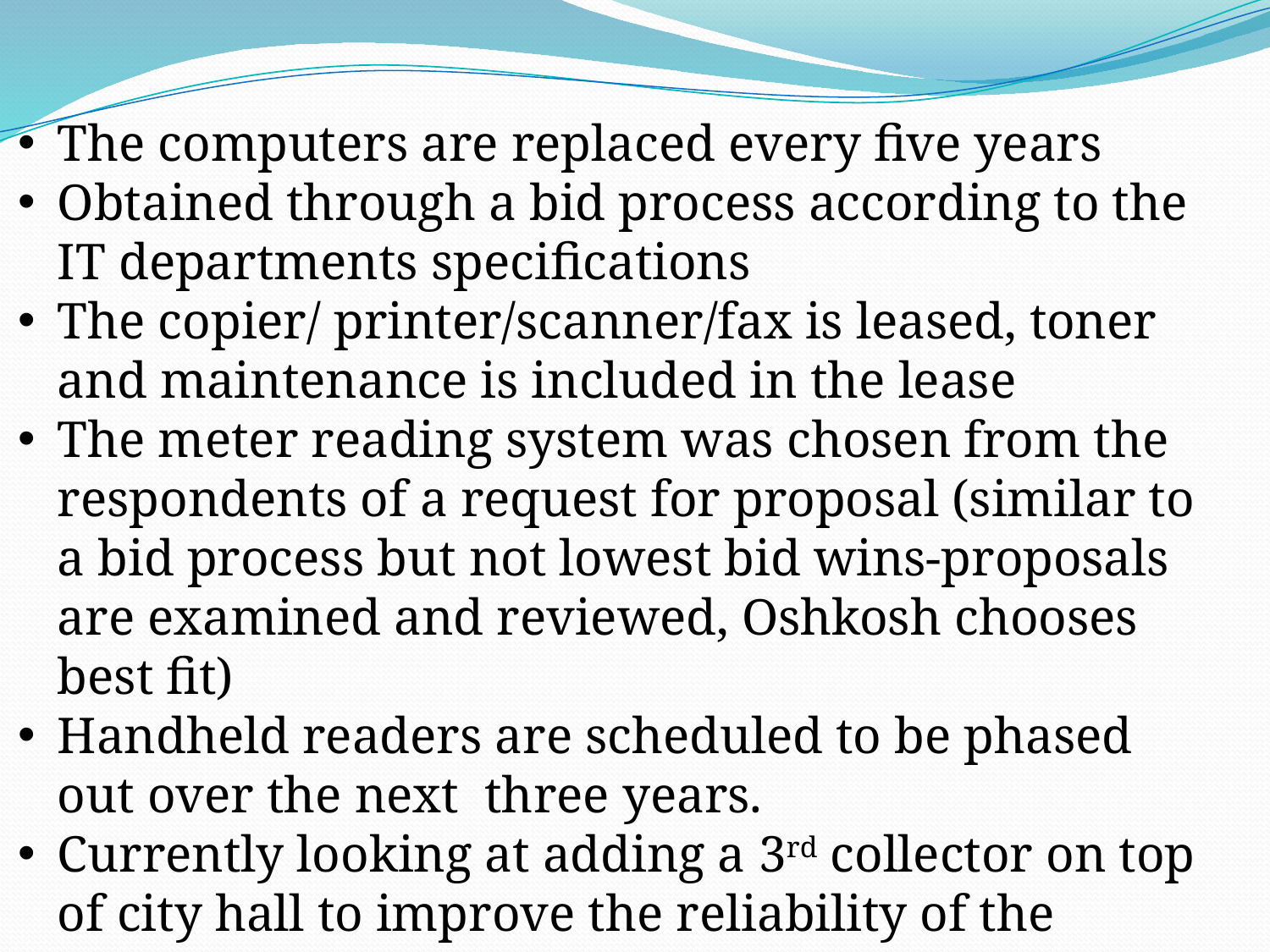

The computers are replaced every five years
Obtained through a bid process according to the IT departments specifications
The copier/ printer/scanner/fax is leased, toner and maintenance is included in the lease
The meter reading system was chosen from the respondents of a request for proposal (similar to a bid process but not lowest bid wins-proposals are examined and reviewed, Oshkosh chooses best fit)
Handheld readers are scheduled to be phased  out over the next  three years.
Currently looking at adding a 3rd collector on top of city hall to improve the reliability of the system